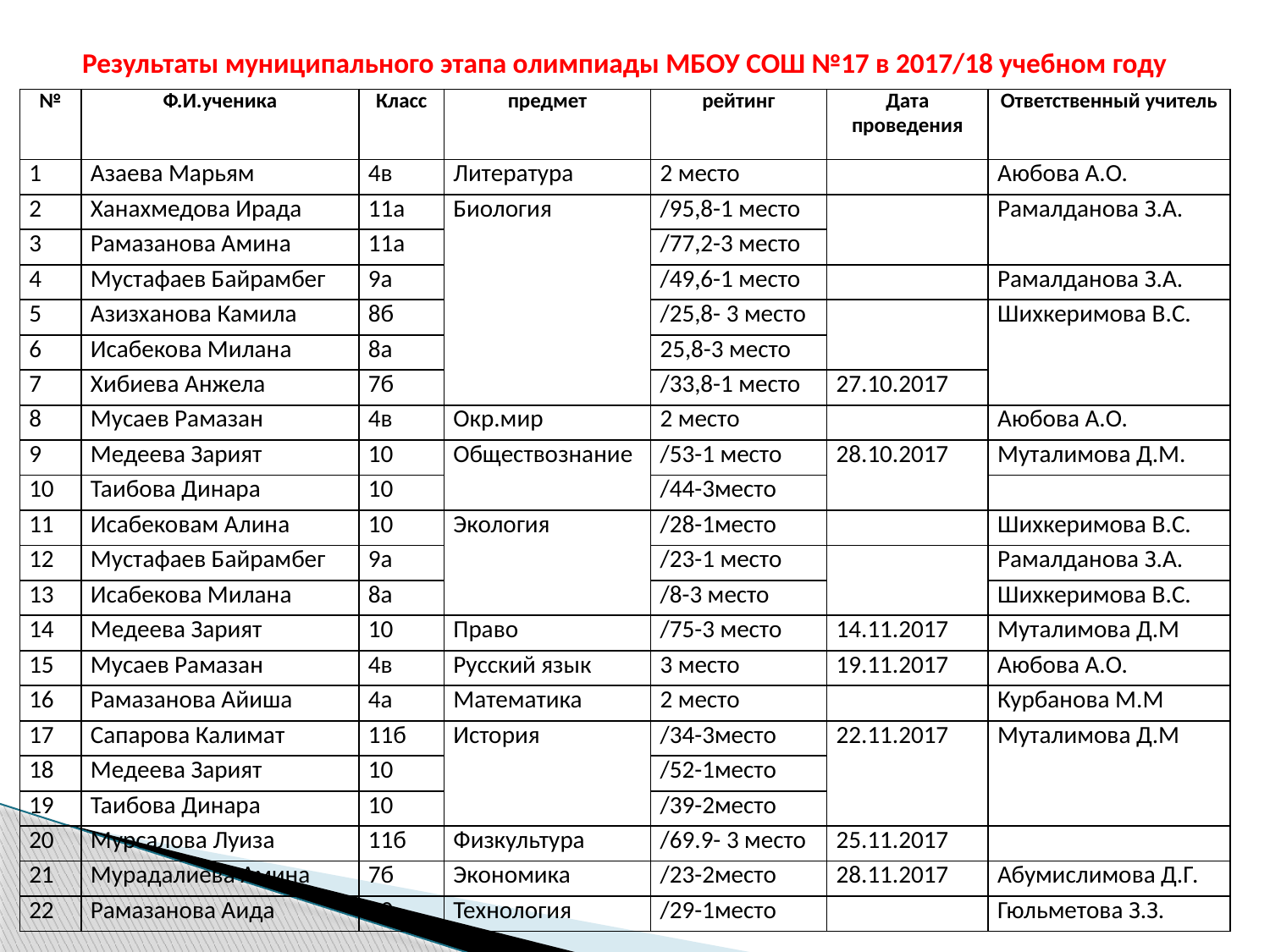

# Результаты муниципального этапа олимпиады МБОУ СОШ №17 в 2017/18 учебном году
| № | Ф.И.ученика | Класс | предмет | рейтинг | Дата проведения | Ответственный учитель |
| --- | --- | --- | --- | --- | --- | --- |
| 1 | Азаева Марьям | 4в | Литература | 2 место |  | Аюбова А.О. |
| 2 | Ханахмедова Ирада | 11а | Биология | /95,8-1 место |  | Рамалданова З.А. |
| 3 | Рамазанова Амина | 11а |  | /77,2-3 место |  |  |
| 4 | Мустафаев Байрамбег | 9а |  | /49,6-1 место |  | Рамалданова З.А. |
| 5 | Азизханова Камила | 8б |  | /25,8- 3 место |  | Шихкеримова В.С. |
| 6 | Исабекова Милана | 8а |  | 25,8-3 место |  |  |
| 7 | Хибиева Анжела | 7б |  | /33,8-1 место | 27.10.2017 |  |
| 8 | Мусаев Рамазан | 4в | Окр.мир | 2 место |  | Аюбова А.О. |
| 9 | Медеева Зарият | 10 | Обществознание | /53-1 место | 28.10.2017 | Муталимова Д.М. |
| 10 | Таибова Динара | 10 |  | /44-3место |  |  |
| 11 | Исабековам Алина | 10 | Экология | /28-1место |  | Шихкеримова В.С. |
| 12 | Мустафаев Байрамбег | 9а |  | /23-1 место |  | Рамалданова З.А. |
| 13 | Исабекова Милана | 8а |  | /8-3 место |  | Шихкеримова В.С. |
| 14 | Медеева Зарият | 10 | Право | /75-3 место | 14.11.2017 | Муталимова Д.М |
| 15 | Мусаев Рамазан | 4в | Русский язык | 3 место | 19.11.2017 | Аюбова А.О. |
| 16 | Рамазанова Айиша | 4а | Математика | 2 место |  | Курбанова М.М |
| 17 | Сапарова Калимат | 11б | История | /34-3место | 22.11.2017 | Муталимова Д.М |
| 18 | Медеева Зарият | 10 |  | /52-1место |  |  |
| 19 | Таибова Динара | 10 |  | /39-2место |  |  |
| 20 | Мурсалова Луиза | 11б | Физкультура | /69.9- 3 место | 25.11.2017 |  |
| 21 | Мурадалиева Амина | 7б | Экономика | /23-2место | 28.11.2017 | Абумислимова Д.Г. |
| 22 | Рамазанова Аида | 10 | Технология | /29-1место |  | Гюльметова З.З. |